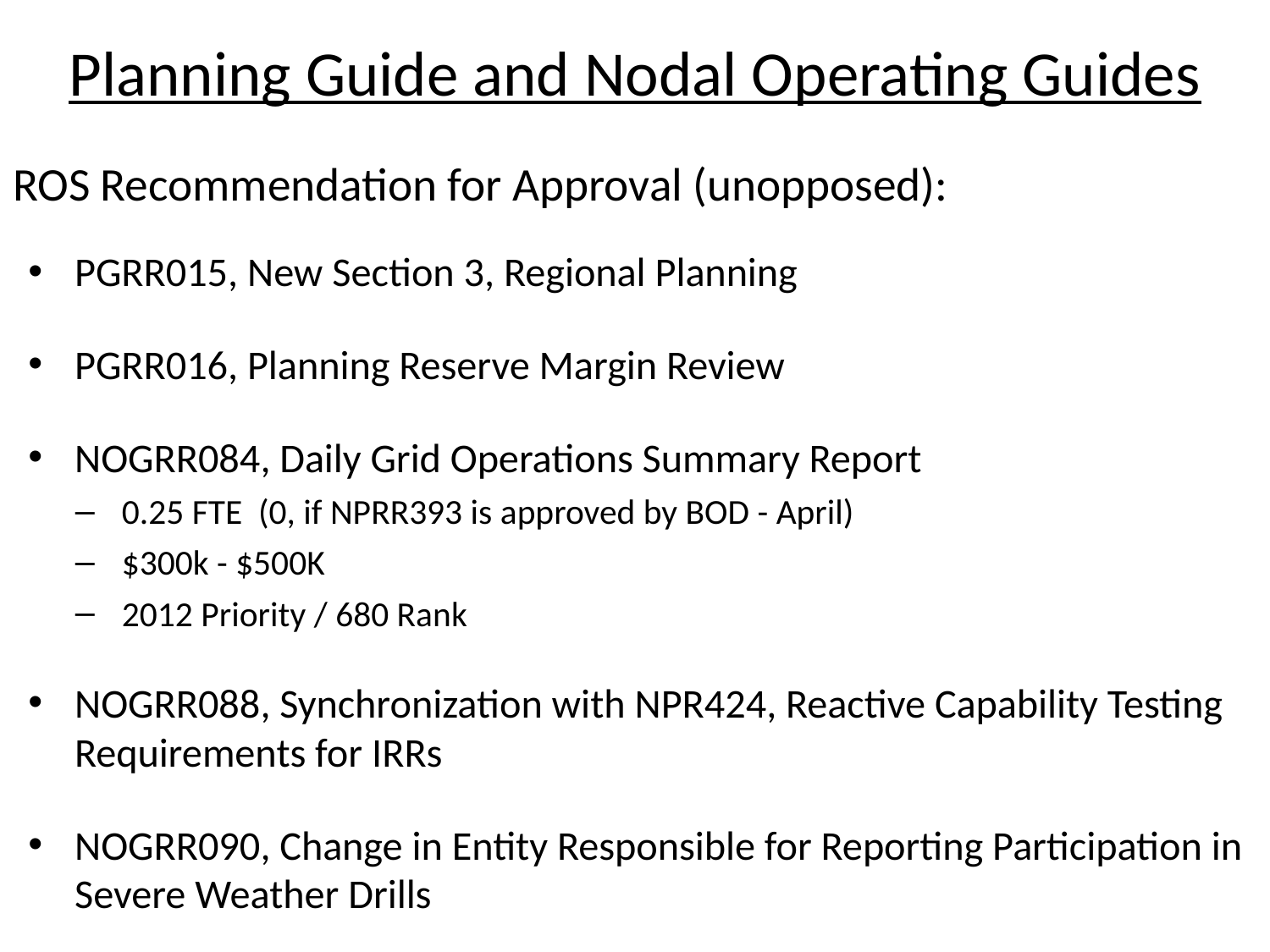

# Planning Guide and Nodal Operating Guides
ROS Recommendation for Approval (unopposed):
PGRR015, New Section 3, Regional Planning
PGRR016, Planning Reserve Margin Review
NOGRR084, Daily Grid Operations Summary Report
0.25 FTE  (0, if NPRR393 is approved by BOD - April)
$300k - $500K
2012 Priority / 680 Rank
NOGRR088, Synchronization with NPR424, Reactive Capability Testing Requirements for IRRs
NOGRR090, Change in Entity Responsible for Reporting Participation in Severe Weather Drills